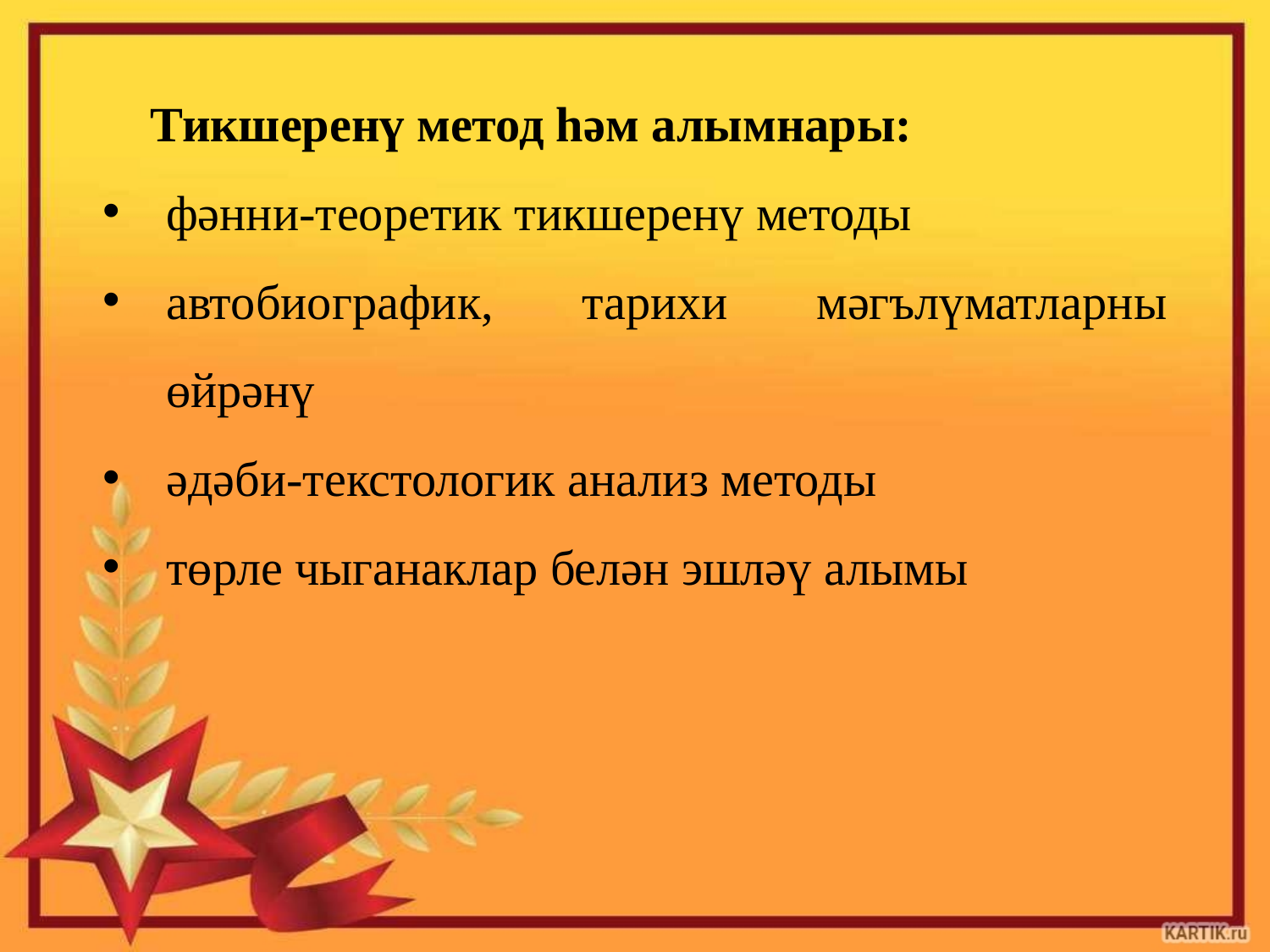

Тикшеренү метод һәм алымнары:
фәнни-теоретик тикшеренү методы
автобиографик, тарихи мәгълүматларны өйрәнү
әдәби-текстологик анализ методы
төрле чыганаклар белән эшләү алымы